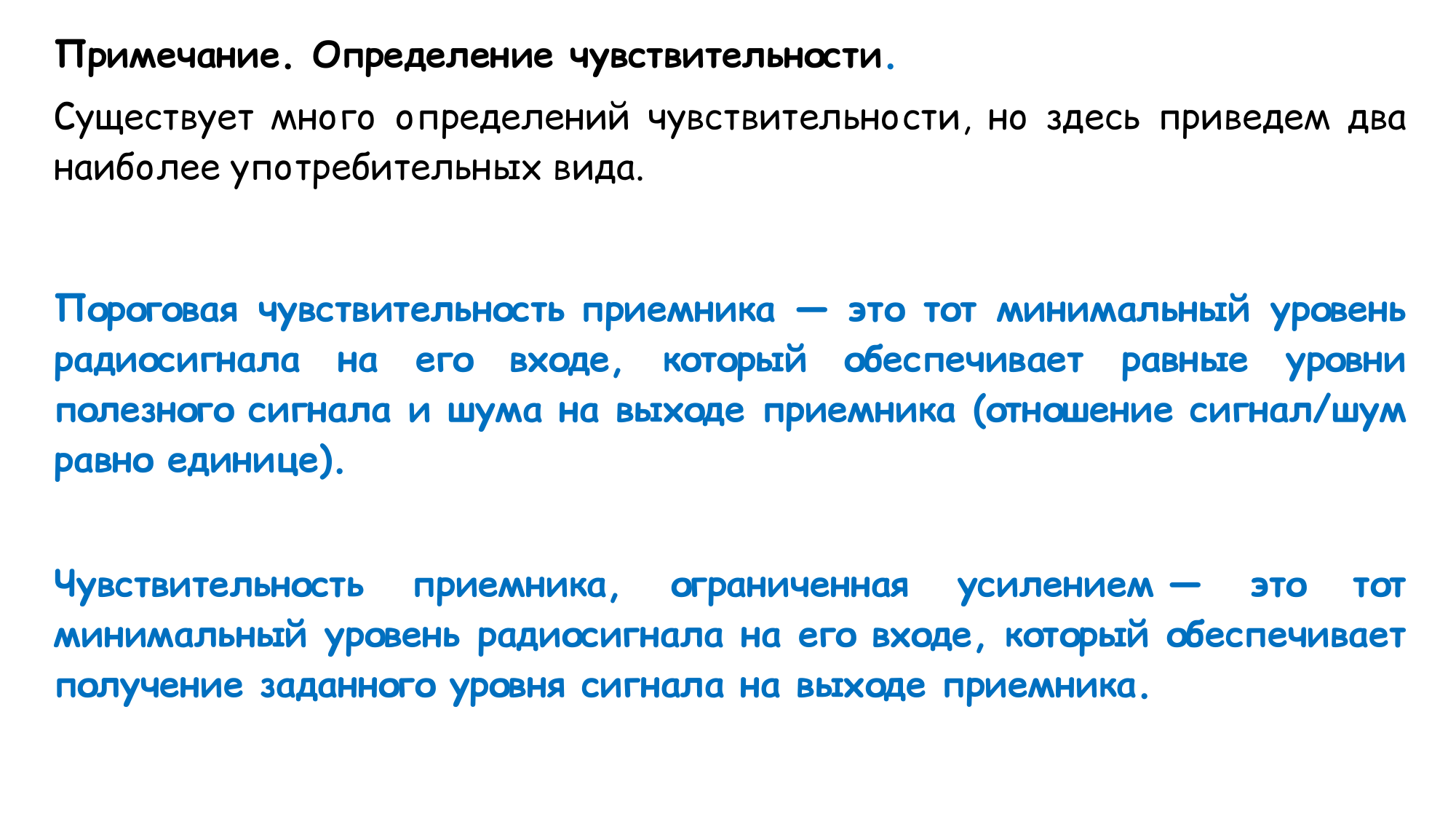

Примечание. Определение чувствительности.
Существует много определений чувствительности, но здесь приведем два наиболее употребительных вида.

Пороговая чувствительность приемника — это тот минимальный уровень радиосигнала на его входе, который обеспечивает равные уровни полезного сигнала и шума на выходе приемника (отношение сигнал/шум равно единице).

Чувствительность приемника, ограниченная усилением — это тот минимальный уровень радиосигнала на его входе, который обеспечивает получение заданного уровня сигнала на выходе приемника.